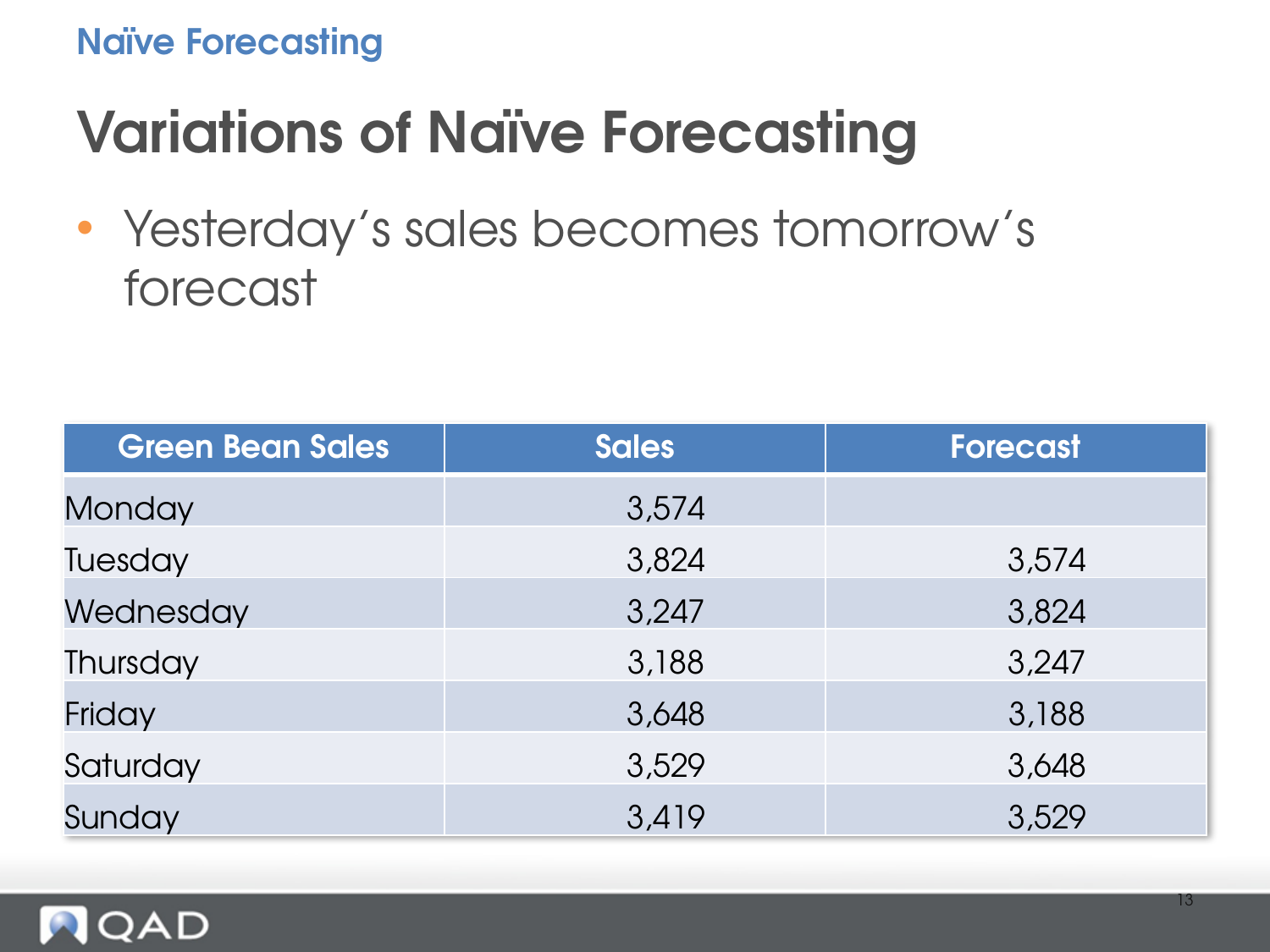

Naïve Forecasting
# Variations of Naïve Forecasting
Yesterday’s sales becomes tomorrow’s forecast
| Green Bean Sales | Sales | Forecast |
| --- | --- | --- |
| Monday | 3,574 |  |
| Tuesday | 3,824 | 3,574 |
| Wednesday | 3,247 | 3,824 |
| Thursday | 3,188 | 3,247 |
| Friday | 3,648 | 3,188 |
| Saturday | 3,529 | 3,648 |
| Sunday | 3,419 | 3,529 |
13